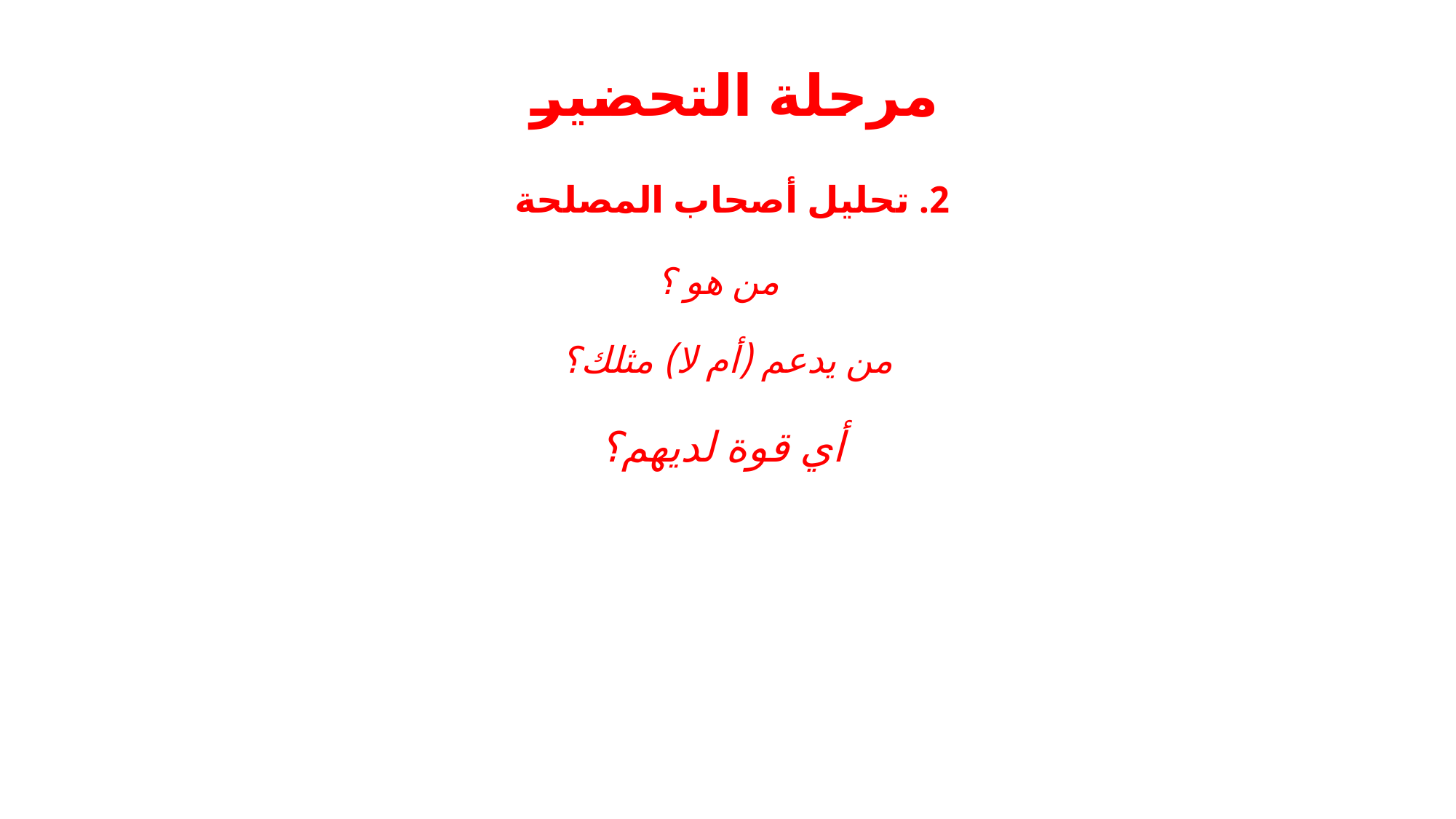

# مرحلة التحضير 2. تحليل أصحاب المصلحة من هو ؟ من يدعم (أم لا) مثلك؟ أي قوة لديهم؟